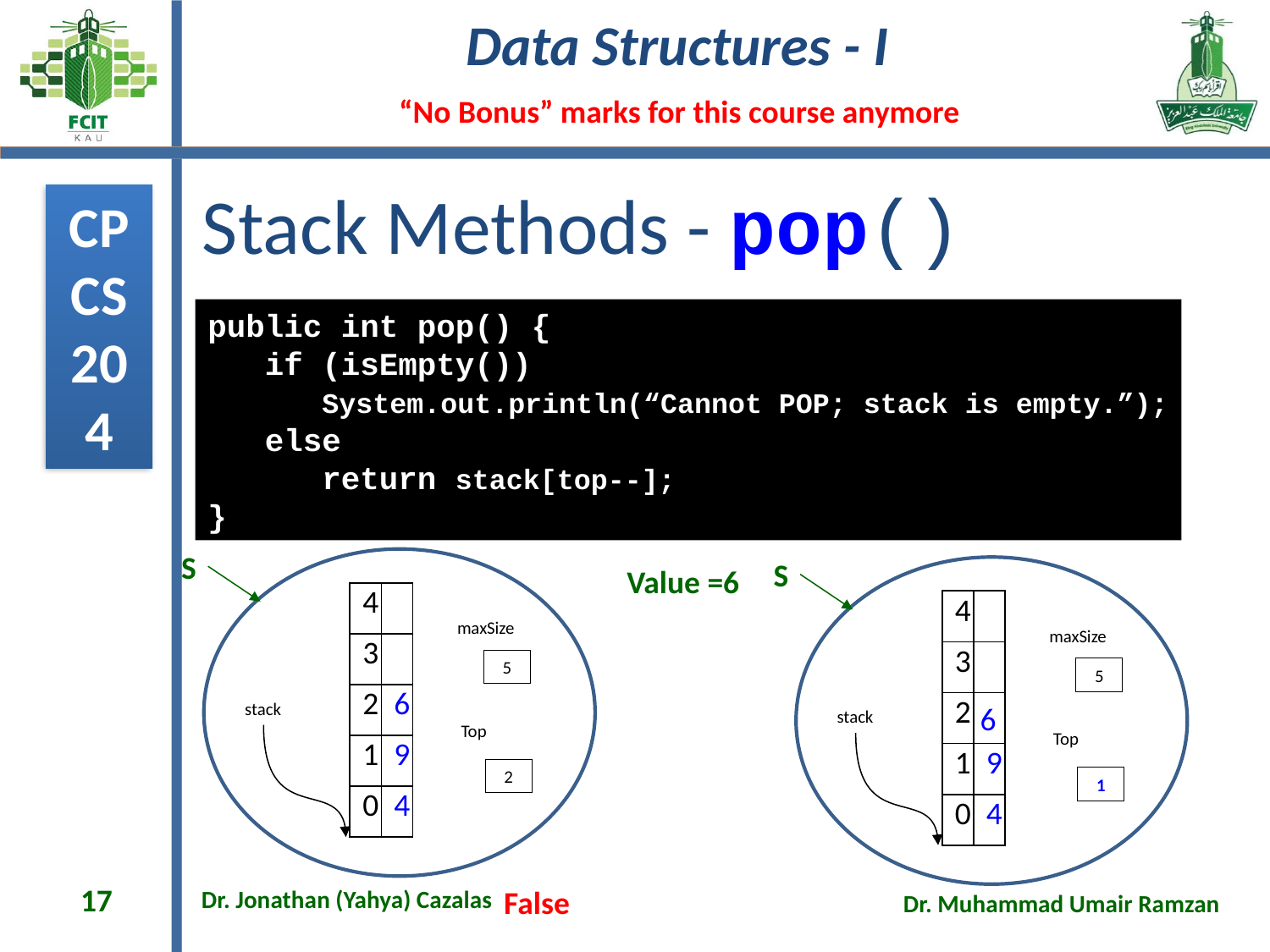

# Stack Methods - pop()
public int pop() {
   if (isEmpty())
      System.out.println(“Cannot POP; stack is empty.”);
   else
      return stack[top--];
}
S

S
Value =6

| 4 |  |
| --- | --- |
| 3 |  |
| 2 | 6 |
| 1 | 9 |
| 0 | 4 |
| 4 |  |
| --- | --- |
| 3 |  |
| 2 |  |
| 1 | 9 |
| 0 | 4 |
maxSize
maxSize
5
5
stack
6
stack
Top
Top
2
1
17
False